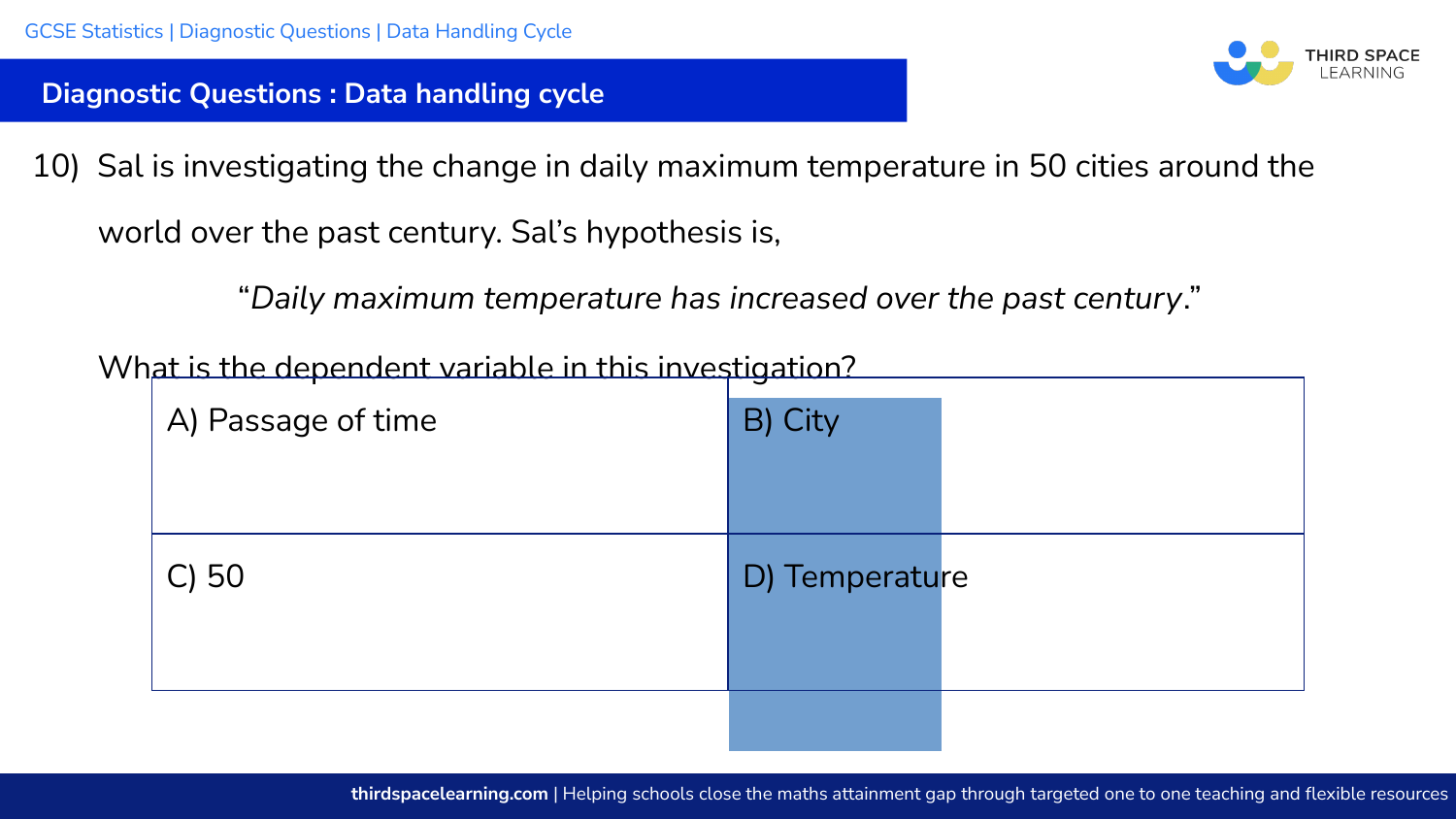

Diagnostic Questions : Data handling cycle
| 10) Sal is investigating the change in daily maximum temperature in 50 cities around the world over the past century. Sal’s hypothesis is, “Daily maximum temperature has increased over the past century.” What is the dependent variable in this investigation? |  |  |  |  |
| --- | --- | --- | --- | --- |
|  |  |  |  |  |
| A) Passage of time | B) City |
| --- | --- |
| C) 50 | D) Temperature |